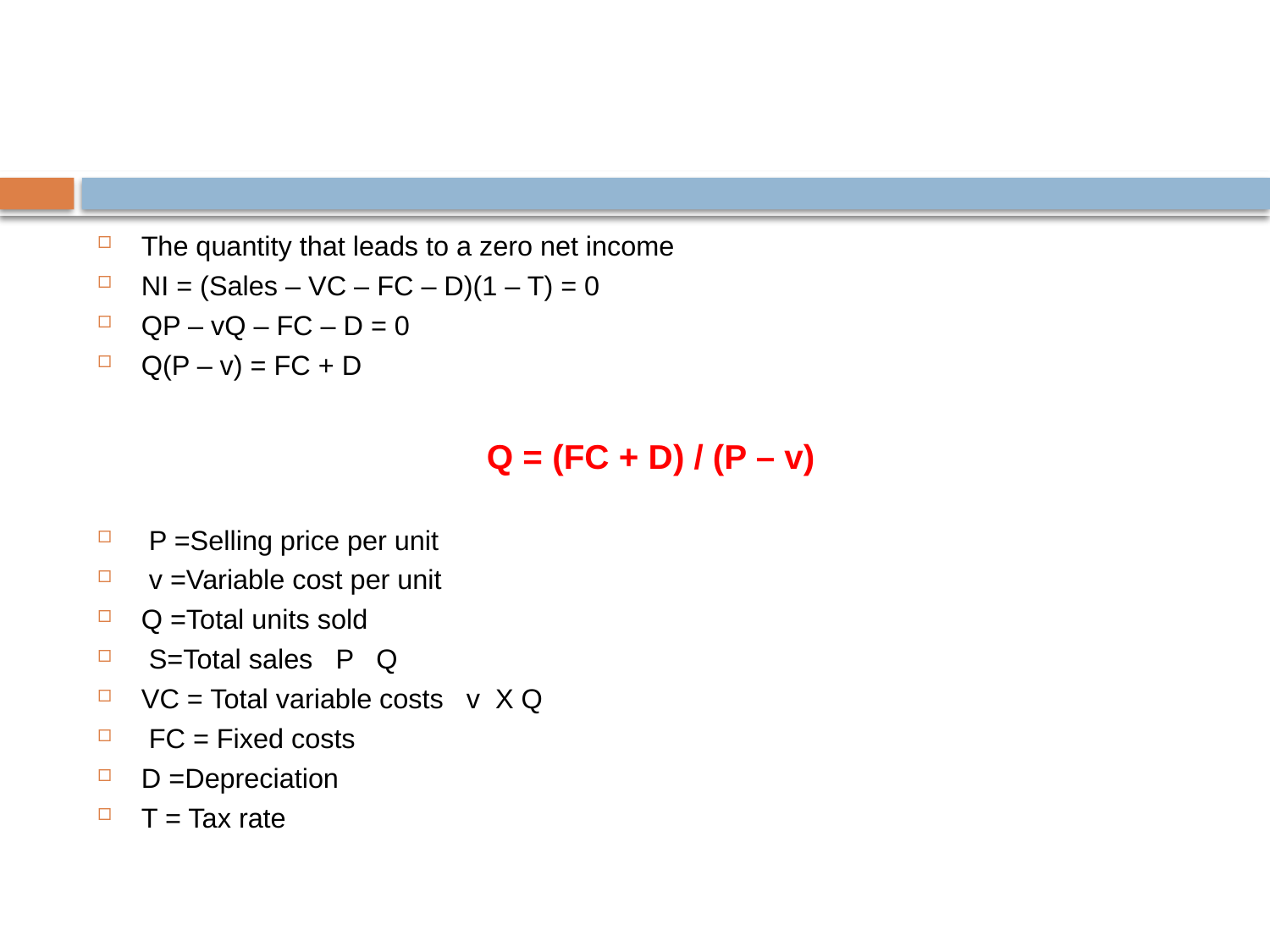

#
The quantity that leads to a zero net income
NI = (Sales – VC – FC – D)(1 – T) = 0
QP – vQ – FC – D = 0
Q(P – v) = FC + D

Q = (FC + D) / (P – v)

 P =Selling price per unit
 v =Variable cost per unit
Q =Total units sold
 S=Total sales   P   Q
VC = Total variable costs   v  X Q
 FC = Fixed costs
D =Depreciation
T = Tax rate